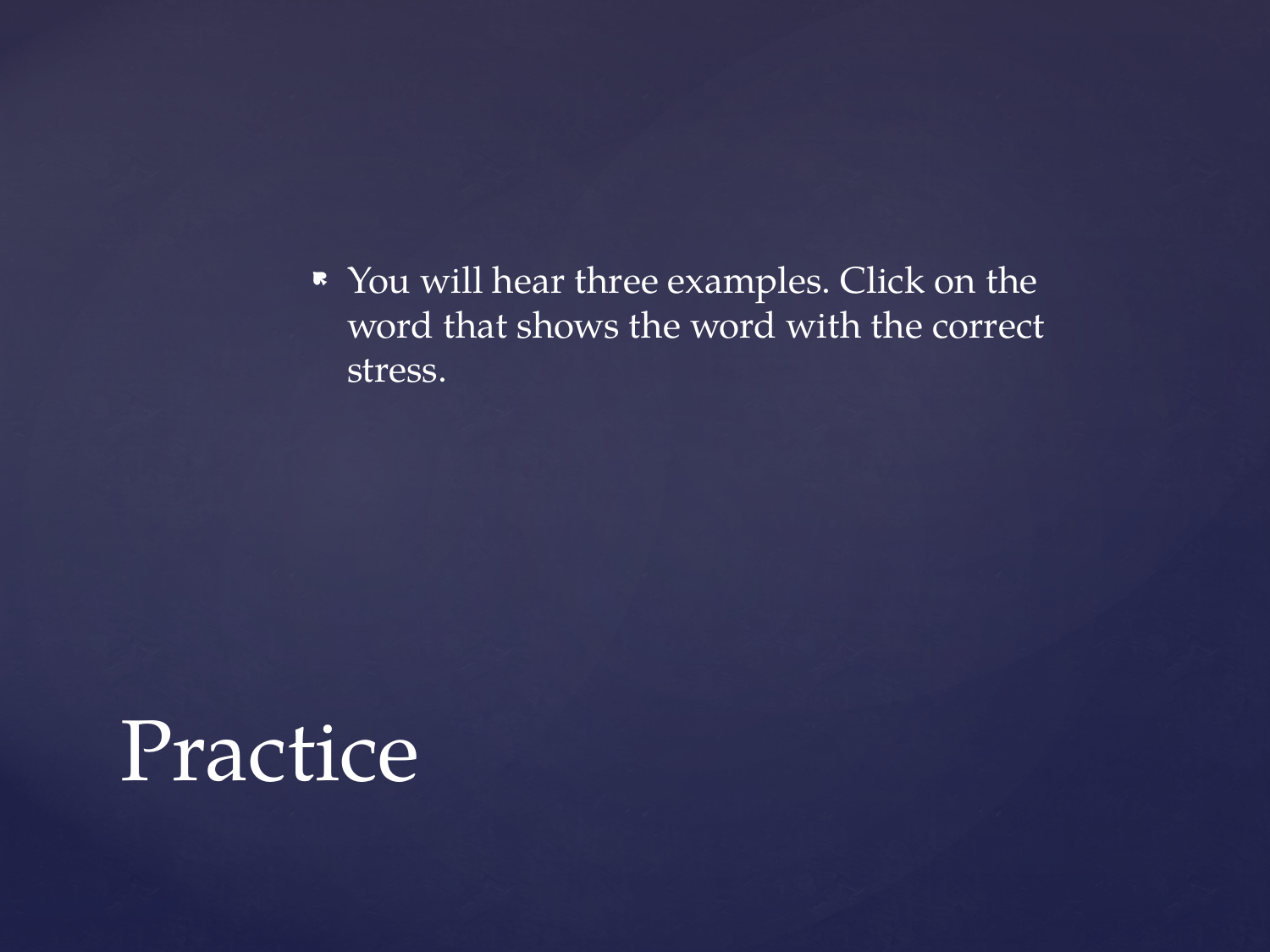

You will hear three examples. Click on the word that shows the word with the correct stress.

# Practice